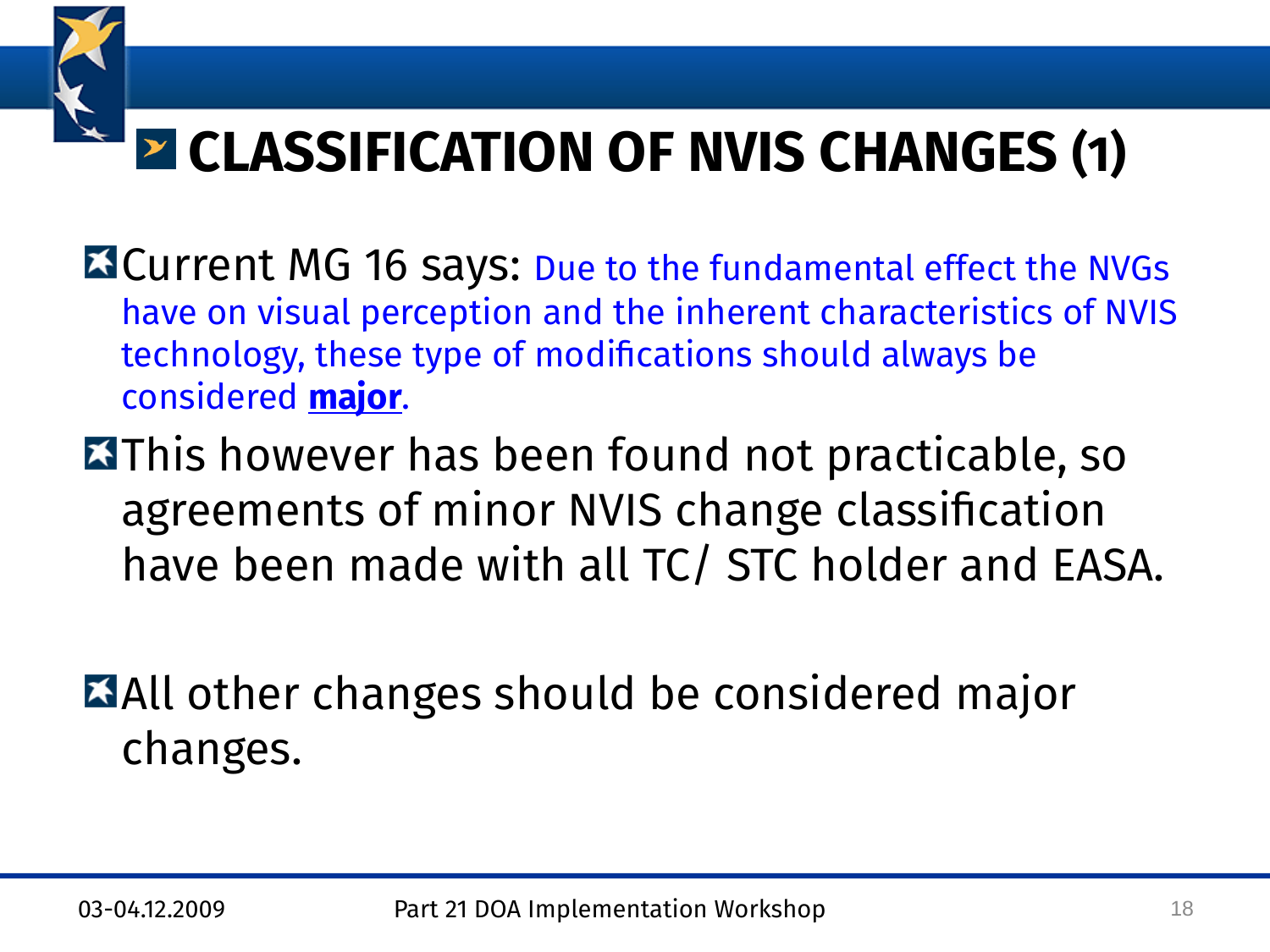

CLASSIFICATION OF NVIS CHANGES (1)
Current MG 16 says: Due to the fundamental effect the NVGs have on visual perception and the inherent characteristics of NVIS technology, these type of modifications should always be considered major.
This however has been found not practicable, so agreements of minor NVIS change classification have been made with all TC/ STC holder and EASA.

All other changes should be considered major changes.
18
03-04.12.2009
Part 21 DOA Implementation Workshop